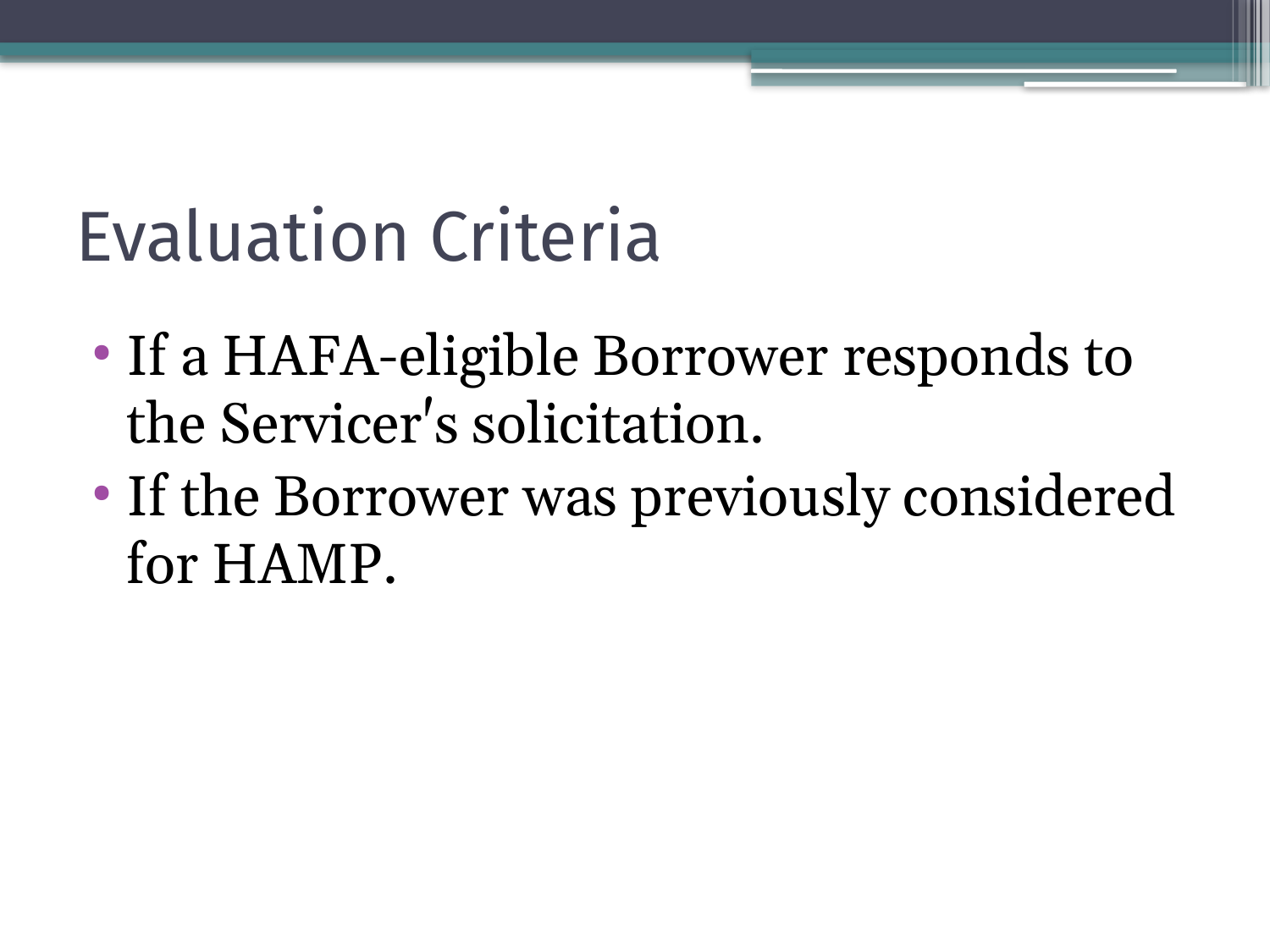

# Evaluation Criteria
If a HAFA-eligible Borrower responds to the Servicer's solicitation.
If the Borrower was previously considered for HAMP.